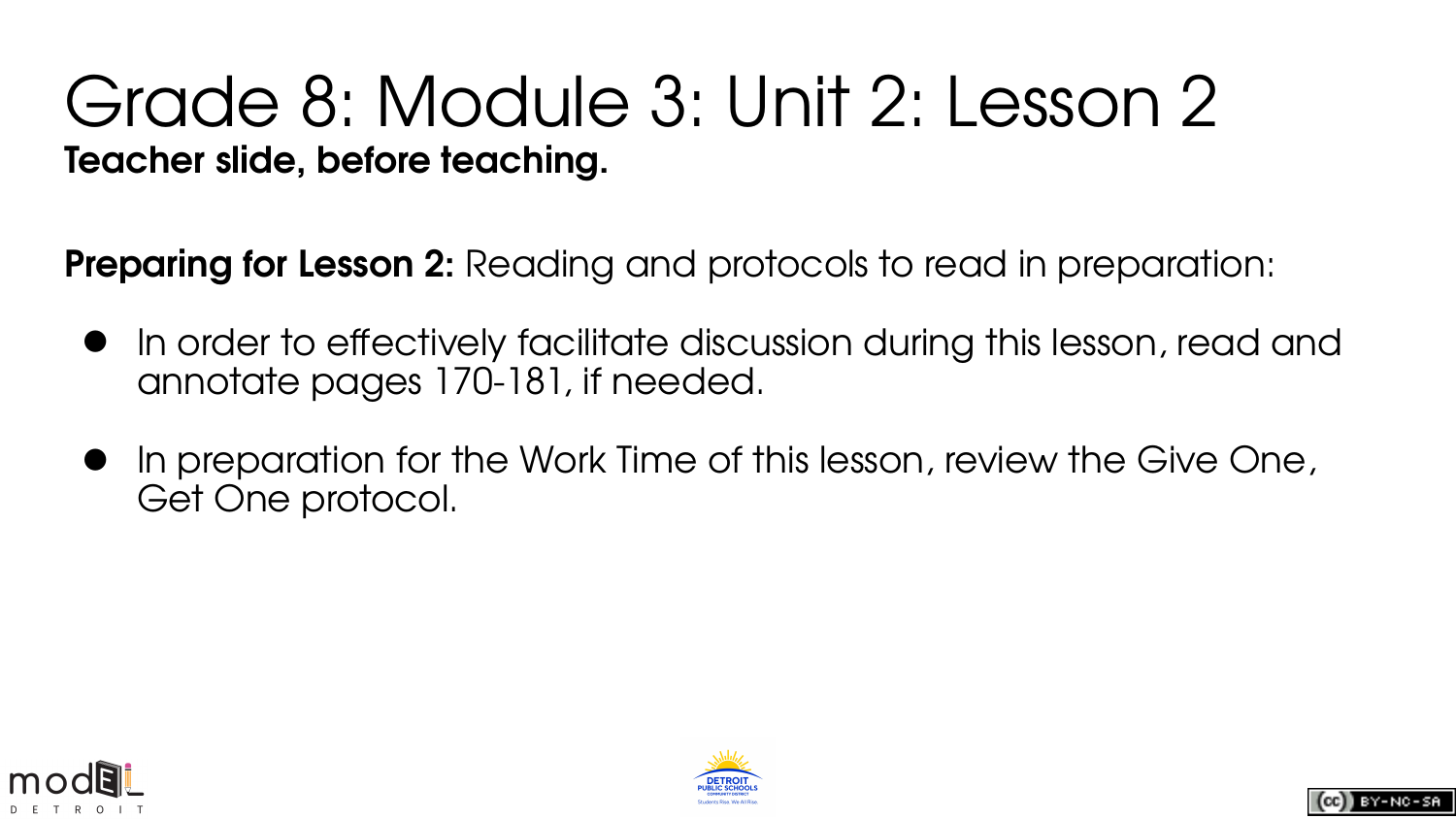

Grade 8: Module 3: Unit 2: Lesson 2
Teacher slide, before teaching.

Preparing for Lesson 2: Reading and protocols to read in preparation:

In order to effectively facilitate discussion during this lesson, read and annotate pages 170-181, if needed.

In preparation for the Work Time of this lesson, review the Give One, Get One protocol.